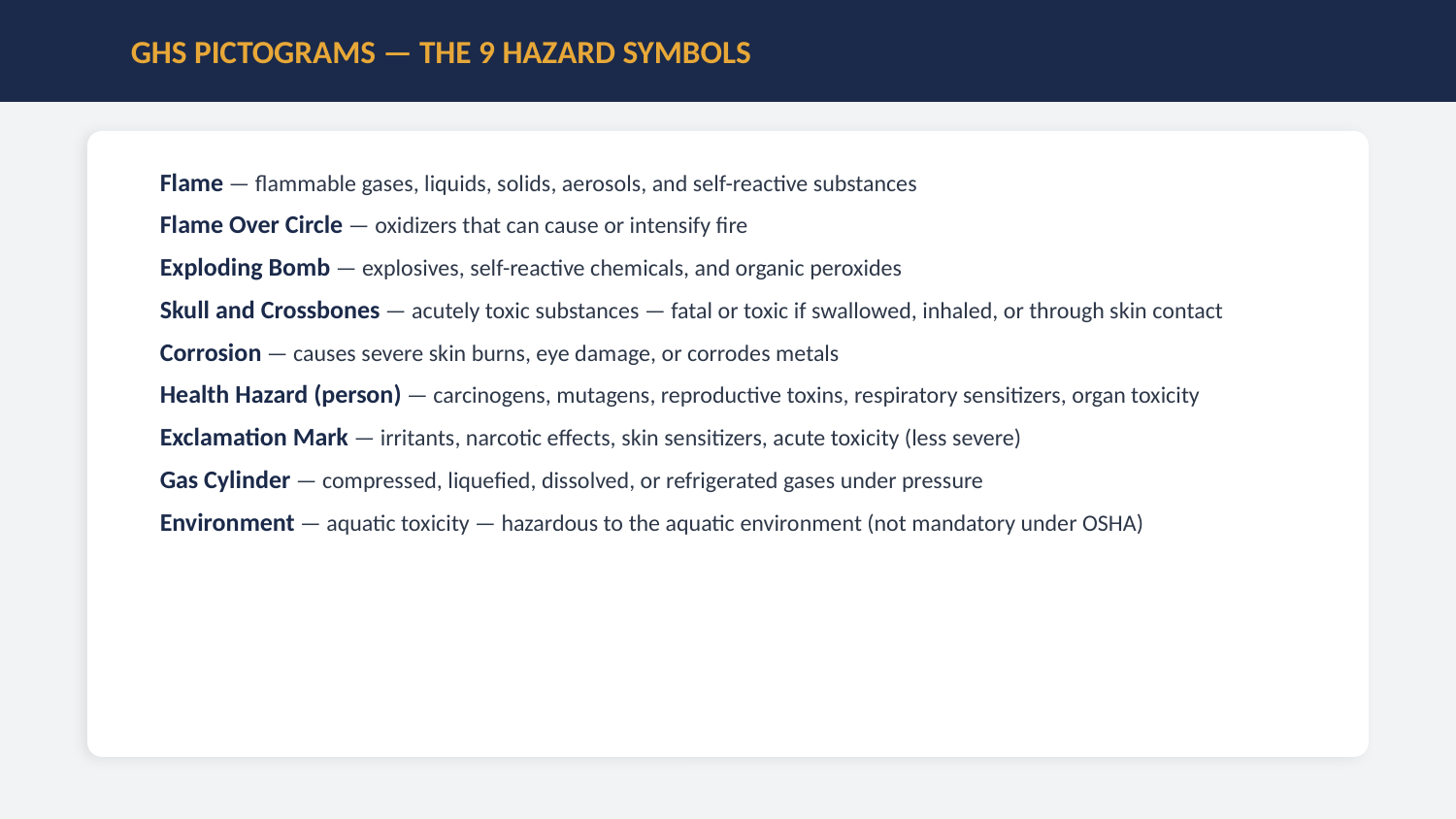

GHS PICTOGRAMS — THE 9 HAZARD SYMBOLS

Flame — flammable gases, liquids, solids, aerosols, and self-reactive substances
Flame Over Circle — oxidizers that can cause or intensify fire
Exploding Bomb — explosives, self-reactive chemicals, and organic peroxides
Skull and Crossbones — acutely toxic substances — fatal or toxic if swallowed, inhaled, or through skin contact
Corrosion — causes severe skin burns, eye damage, or corrodes metals
Health Hazard (person) — carcinogens, mutagens, reproductive toxins, respiratory sensitizers, organ toxicity
Exclamation Mark — irritants, narcotic effects, skin sensitizers, acute toxicity (less severe)
Gas Cylinder — compressed, liquefied, dissolved, or refrigerated gases under pressure
Environment — aquatic toxicity — hazardous to the aquatic environment (not mandatory under OSHA)